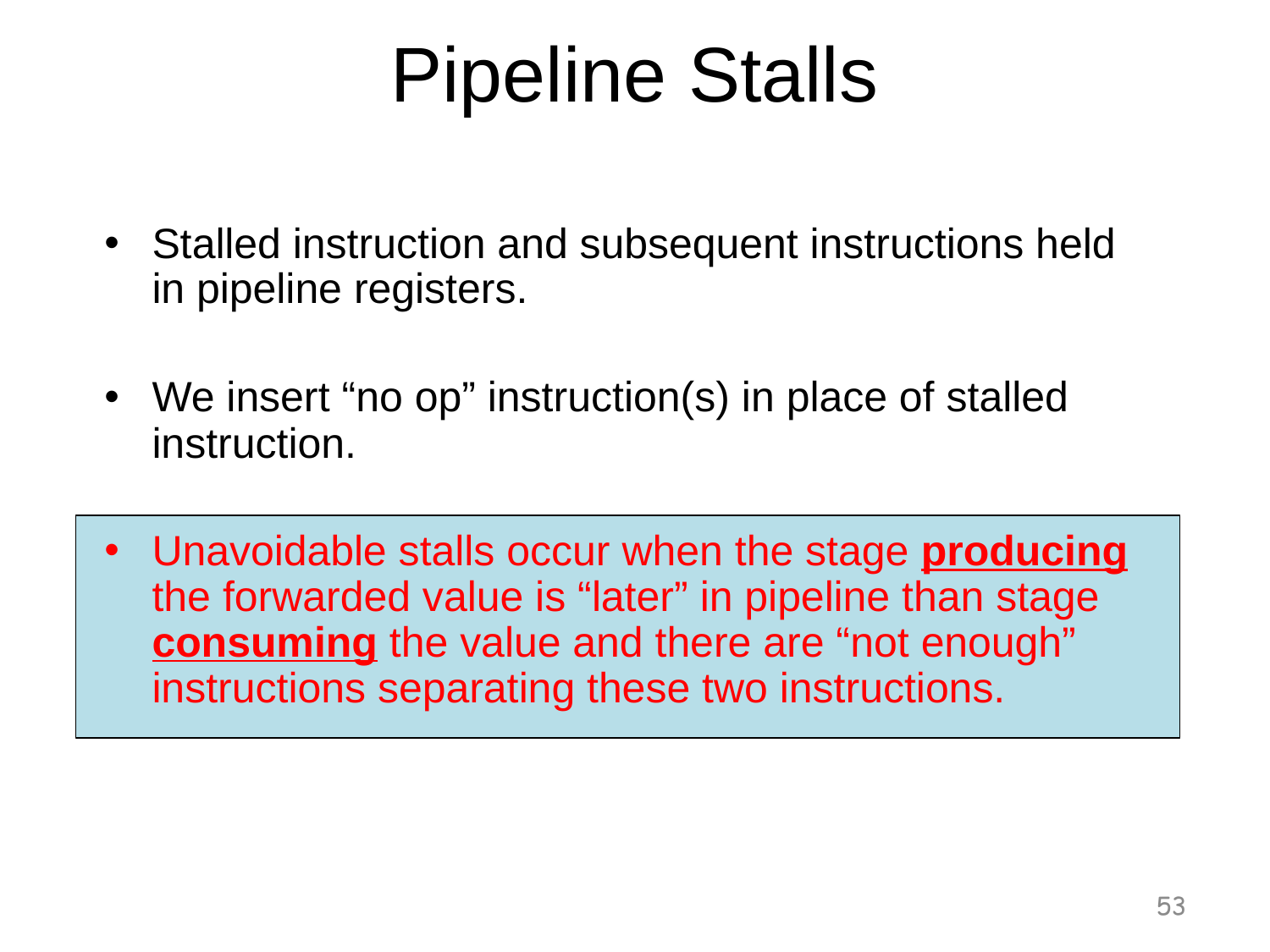

# Pipeline Stalls
Stalled instruction and subsequent instructions held in pipeline registers.

We insert “no op” instruction(s) in place of stalled instruction.

Unavoidable stalls occur when the stage producing the forwarded value is “later” in pipeline than stage consuming the value and there are “not enough” instructions separating these two instructions.

53